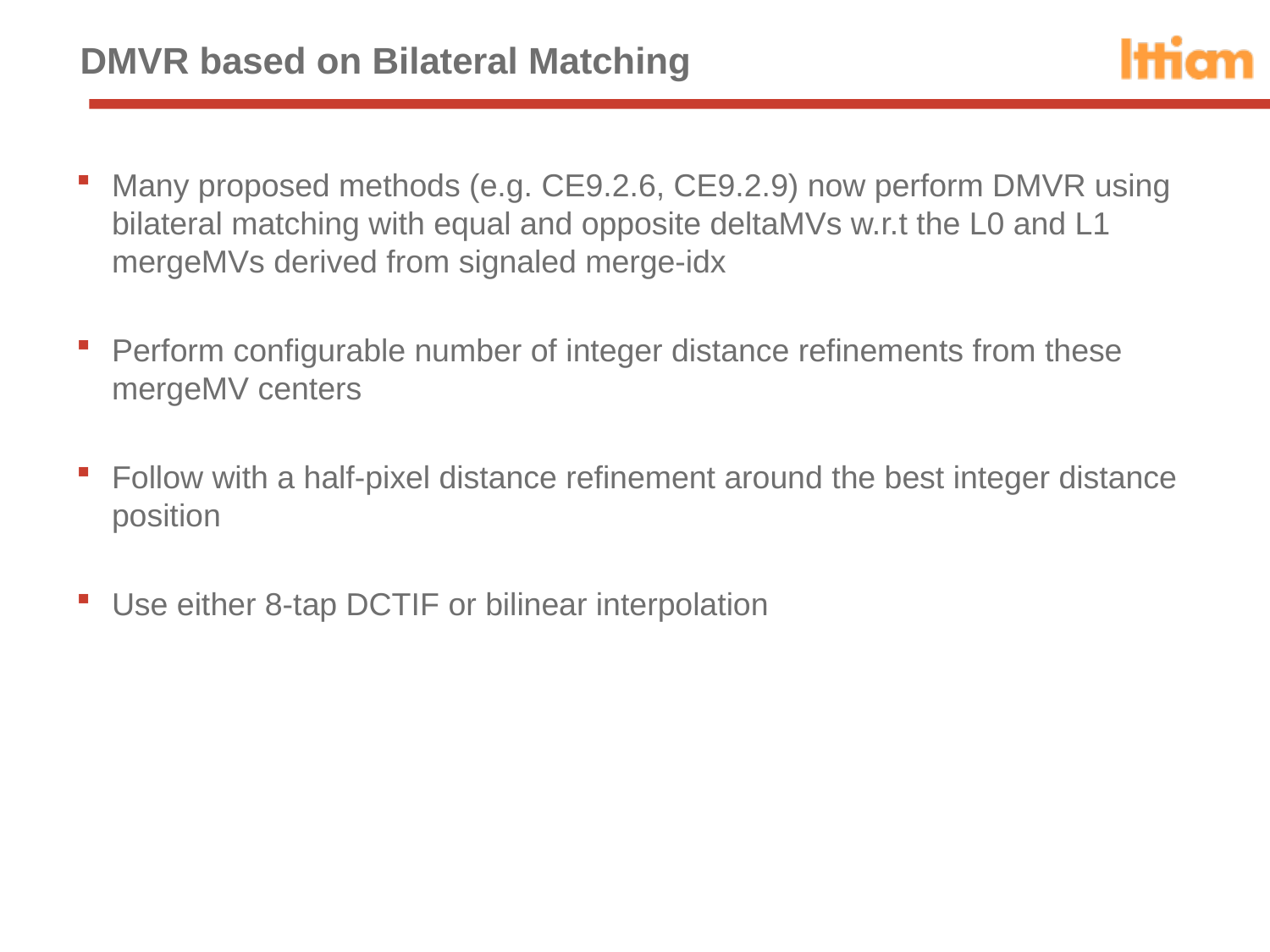

# DMVR based on Bilateral Matching
Many proposed methods (e.g. CE9.2.6, CE9.2.9) now perform DMVR using bilateral matching with equal and opposite deltaMVs w.r.t the L0 and L1 mergeMVs derived from signaled merge-idx

Perform configurable number of integer distance refinements from these mergeMV centers

Follow with a half-pixel distance refinement around the best integer distance position

Use either 8-tap DCTIF or bilinear interpolation